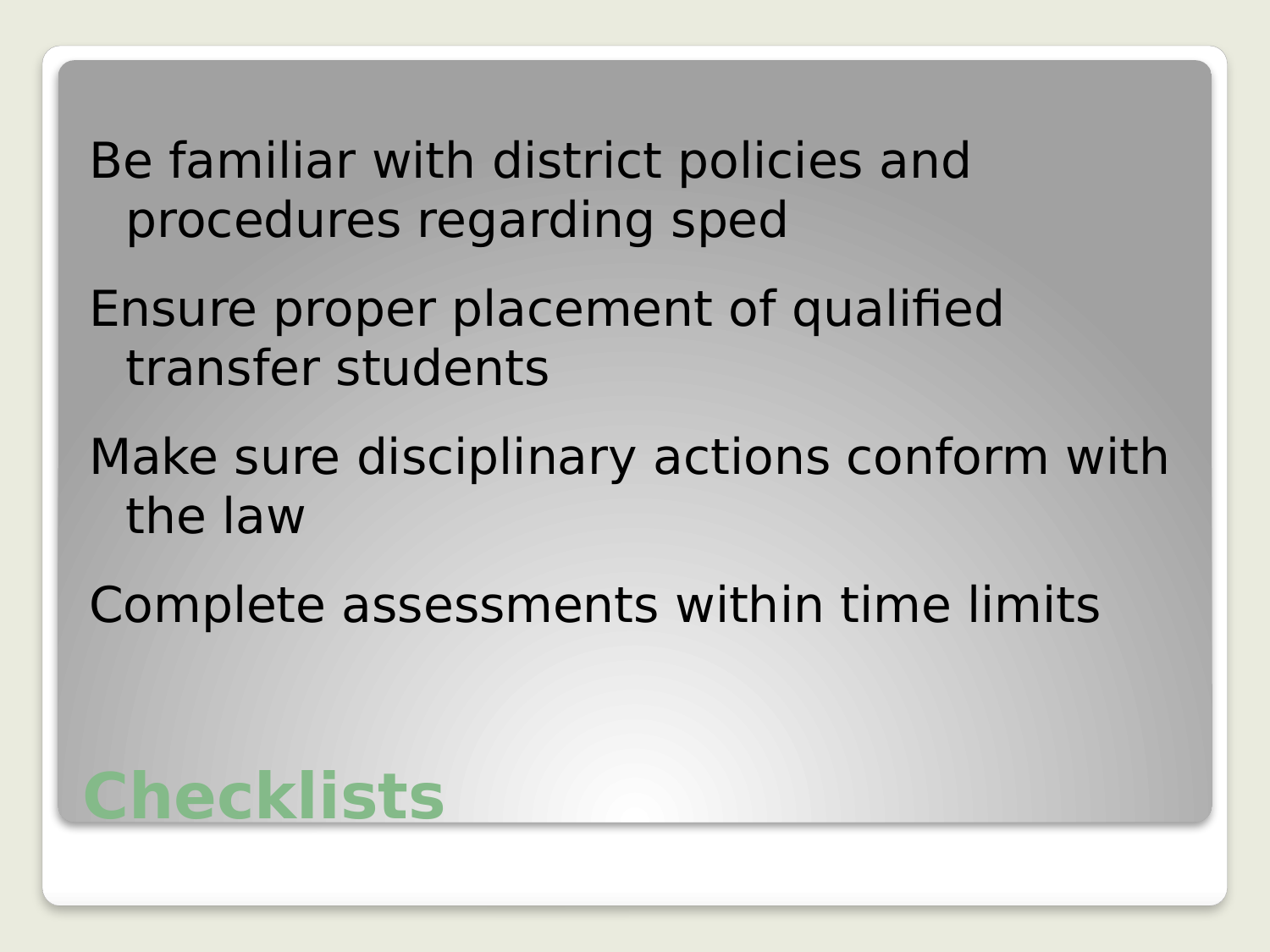

Be familiar with district policies and procedures regarding sped

Ensure proper placement of qualified transfer students

Make sure disciplinary actions conform with the law

Complete assessments within time limits
# Checklists